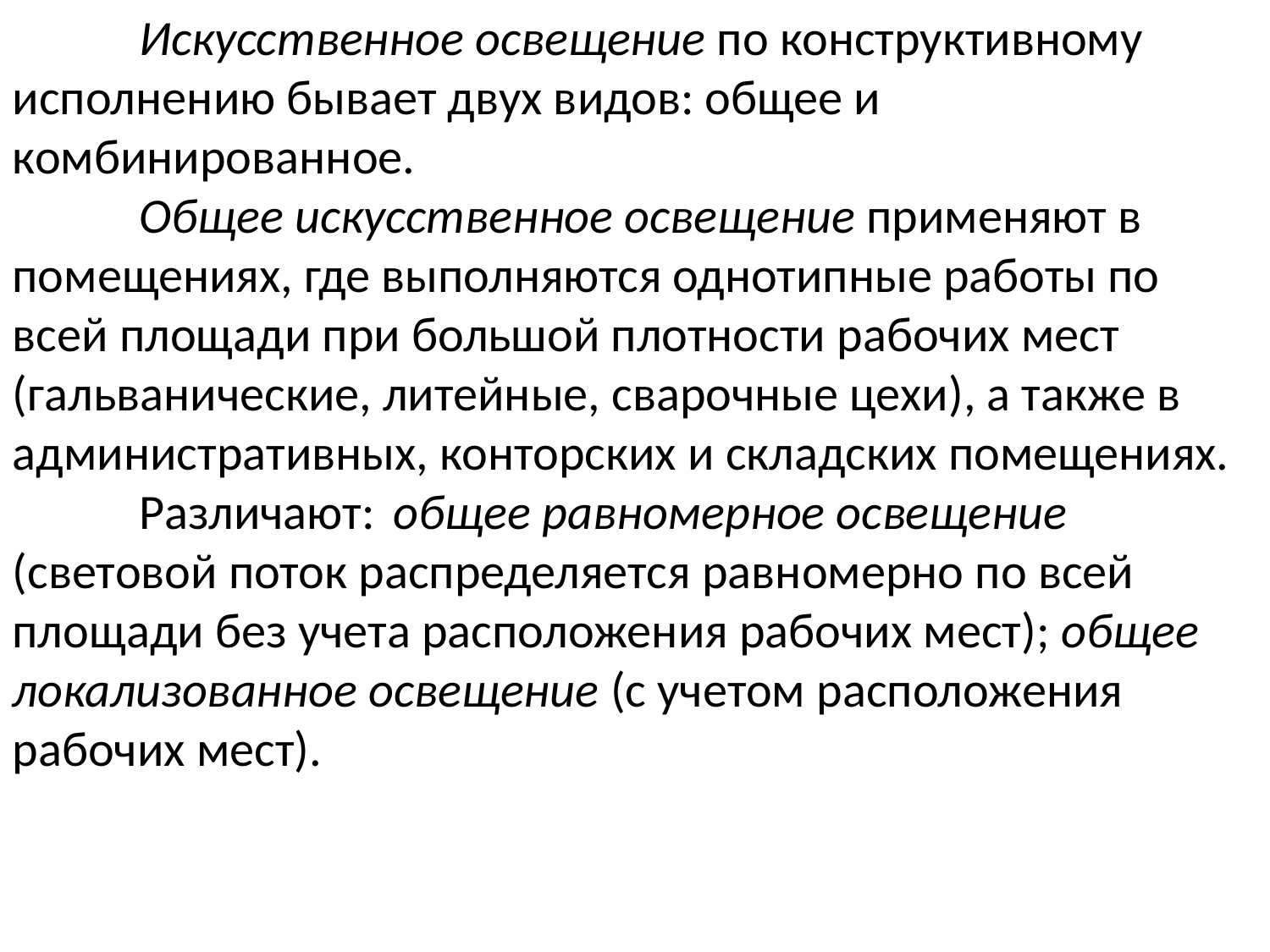

Искусственное освещение по конструктивному исполнению бывает двух видов: общее и комбинированное.
	Общее искусственное освещение применяют в помещениях, где выполняются однотипные работы по всей площади при большой плотности рабочих мест (гальванические, литейные, сварочные цехи), а также в административных, конторских и складских помещениях.
	Различают:	общее равномерное освещение (световой поток распределяется равномерно по всей площади без учета расположения рабочих мест); общее локализованное освещение (с учетом расположения рабочих мест).